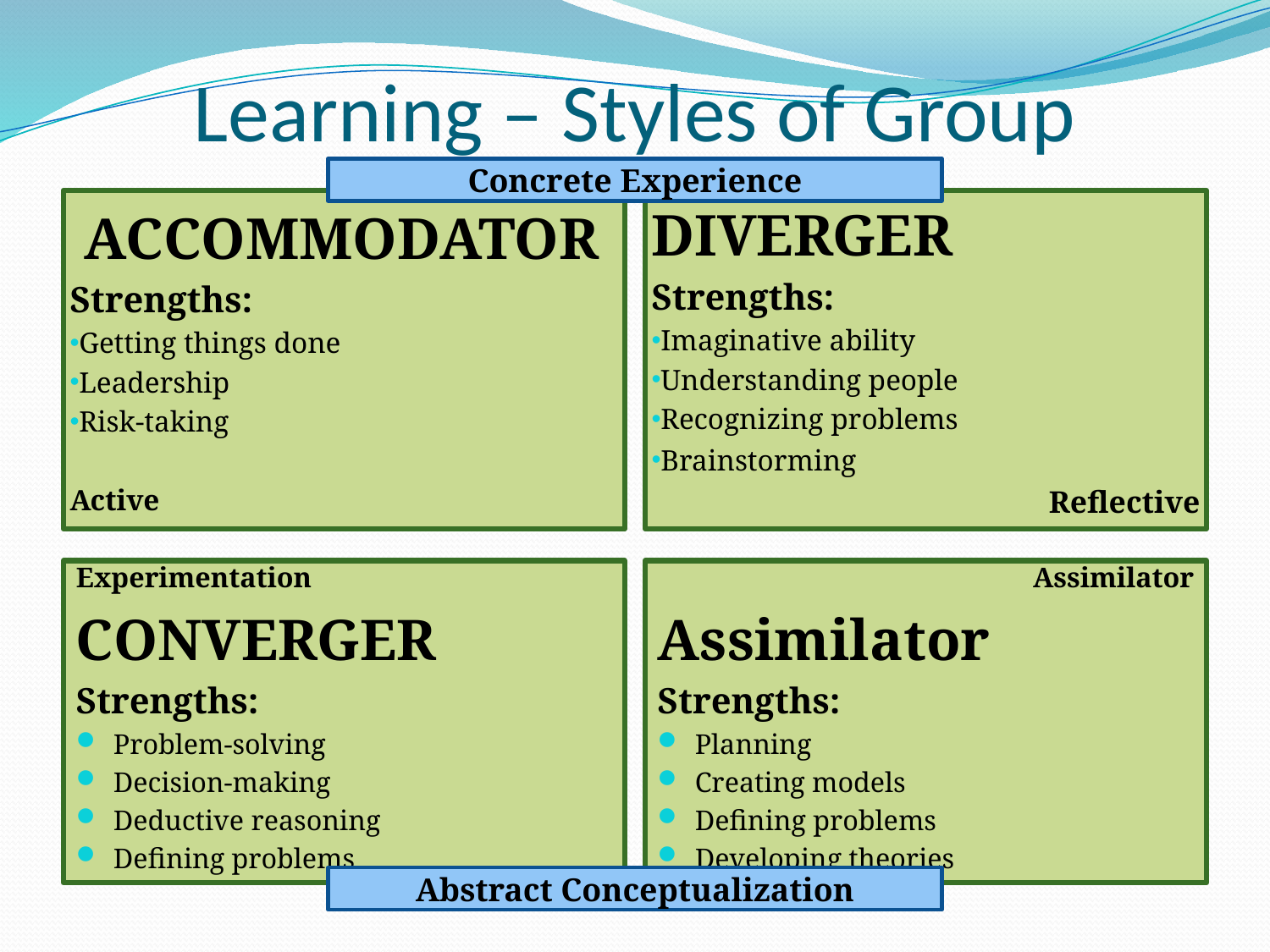

# Learning – Styles of Group
Concrete Experience
 ACCOMMODATOR
Strengths:
Getting things done
Leadership
Risk-taking

Active
DIVERGER
Strengths:
Imaginative ability
Understanding people
Recognizing problems
Brainstorming
   Reflective
Experimentation
CONVERGER
Strengths:
Problem-solving
Decision-making
Deductive reasoning
Defining problems
Assimilator
Assimilator
Strengths:
Planning
Creating models
Defining problems
Developing theories
Abstract Conceptualization